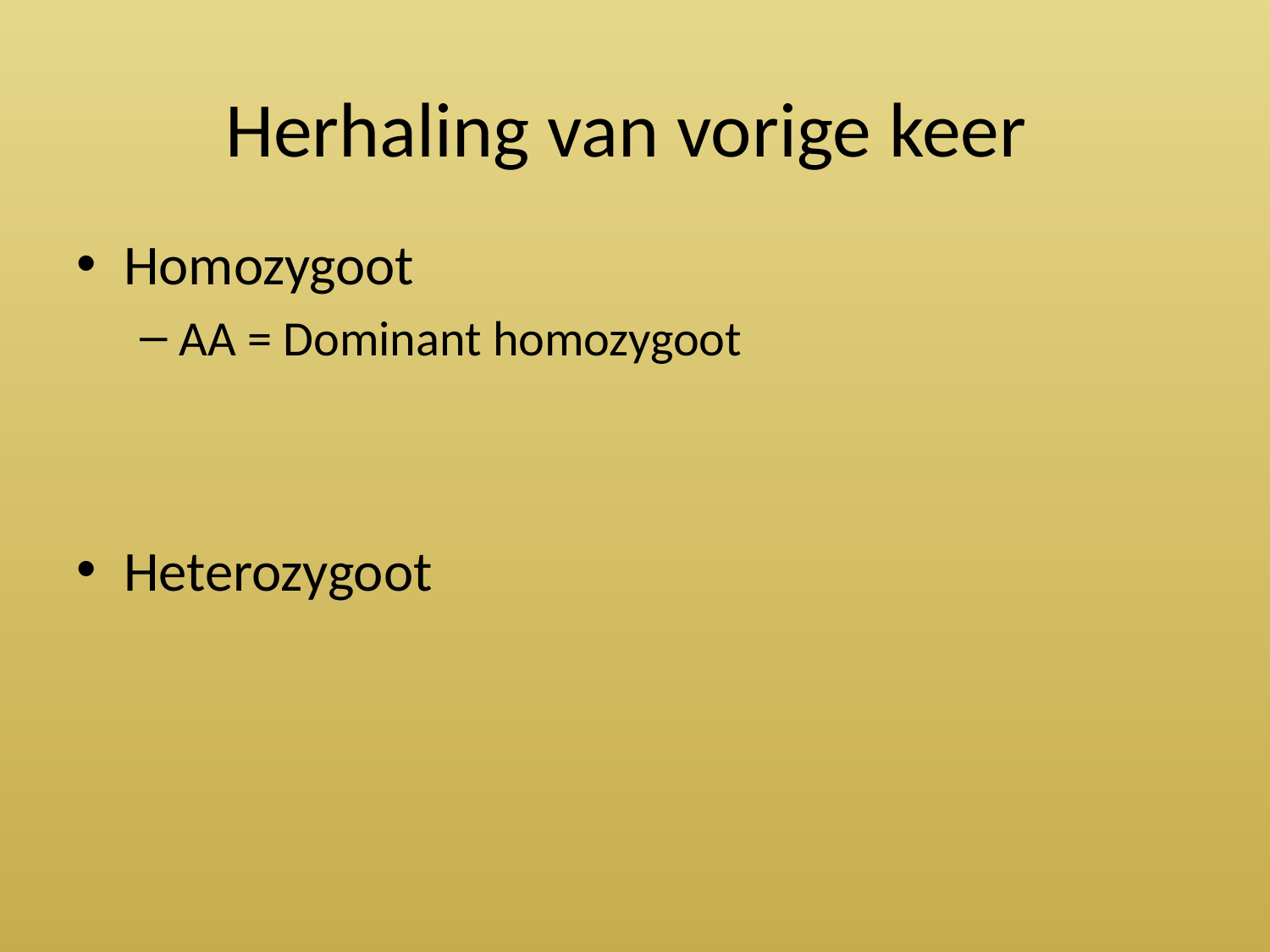

# Herhaling van vorige keer
Homozygoot
AA = Dominant homozygoot

Heterozygoot